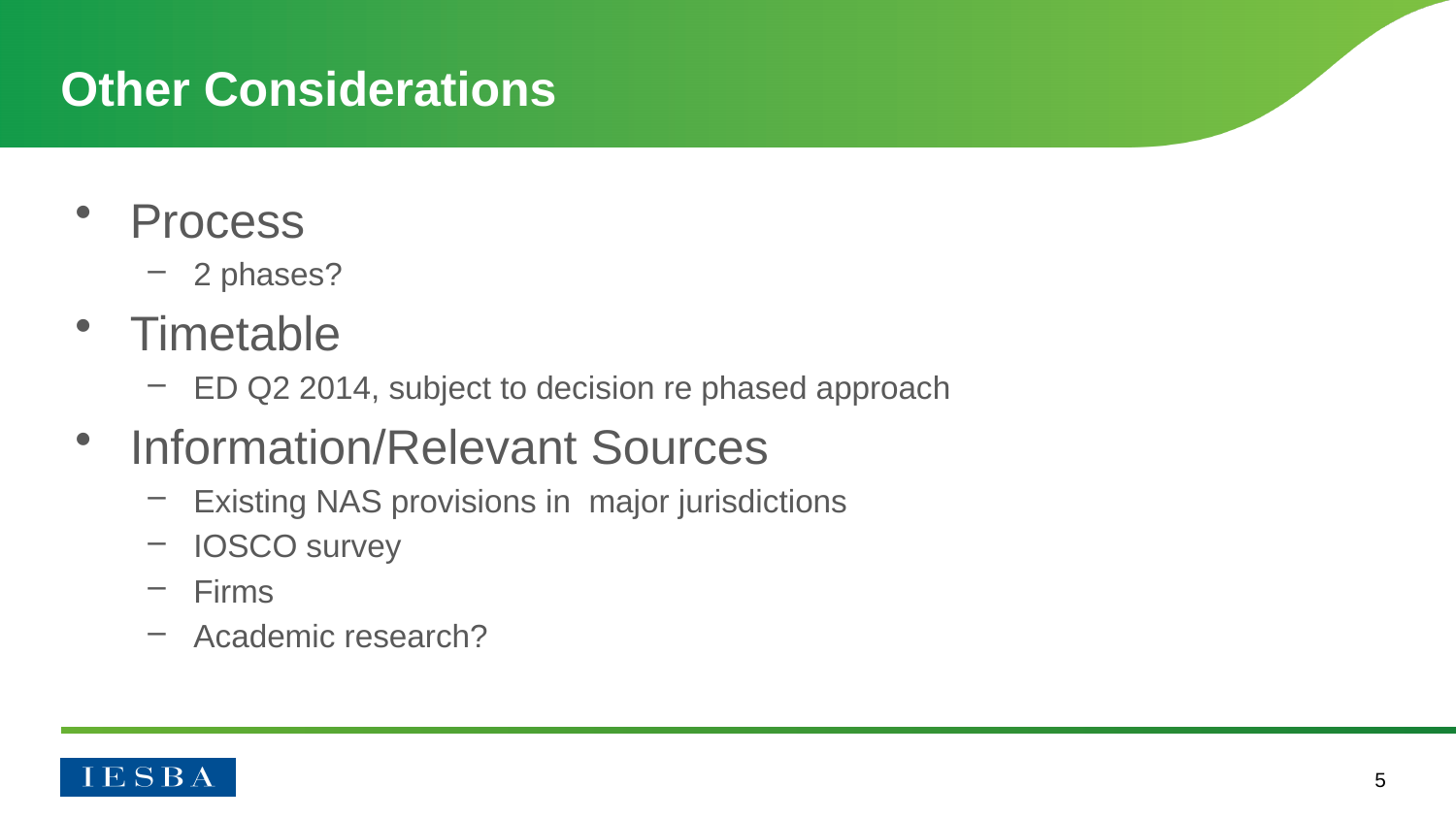

# Other Considerations
Process
2 phases?
Timetable
ED Q2 2014, subject to decision re phased approach
Information/Relevant Sources
Existing NAS provisions in  major jurisdictions
IOSCO survey
Firms
Academic research?
5